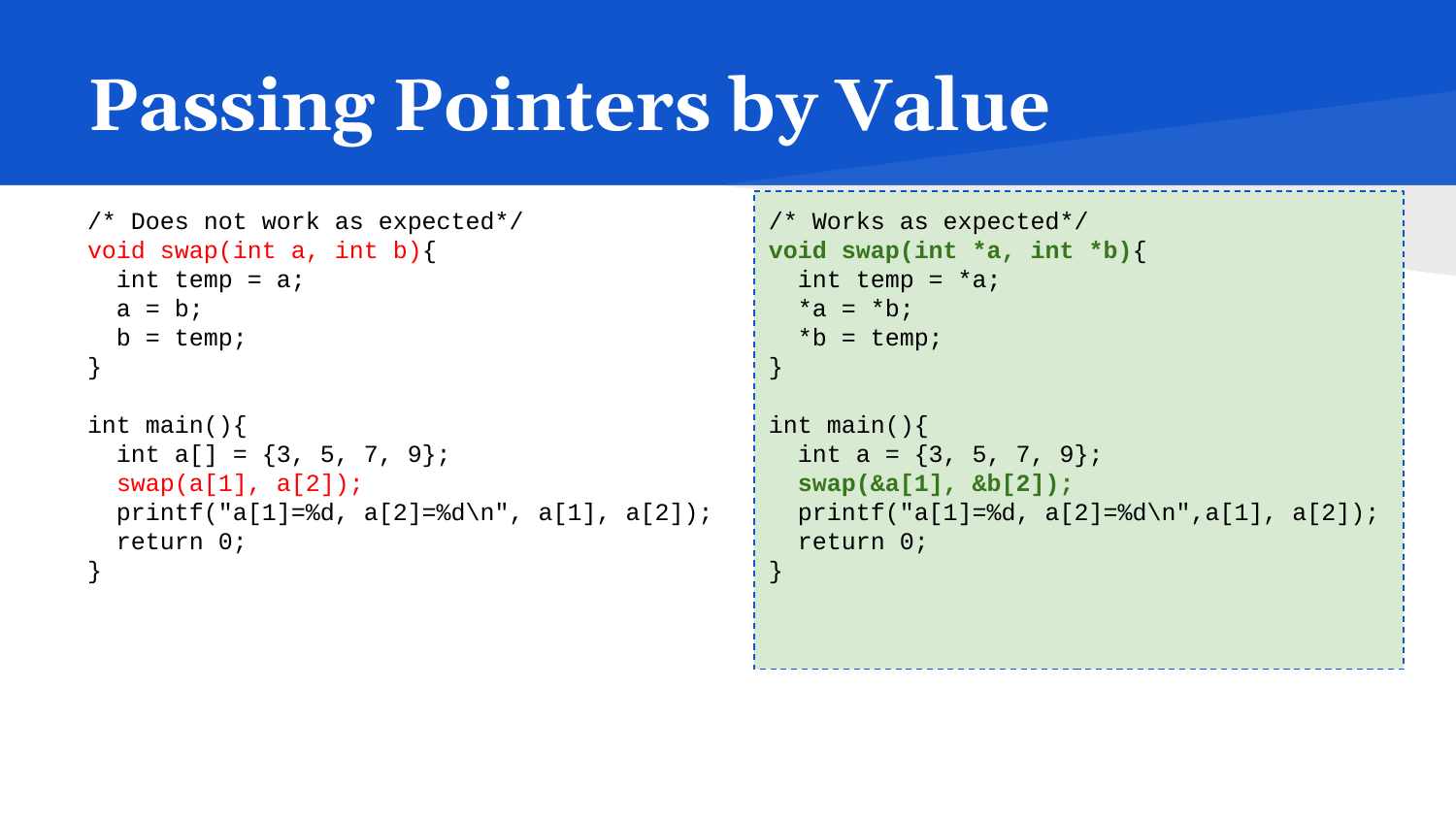

# Passing Pointers by Value
/* Does not work as expected*/
void swap(int a, int b){
  int temp = a;
  a = b;
  b = temp;
}
int main(){
  int a[] = {3, 5, 7, 9};
  swap(a[1], a[2]);
  printf("a[1]=%d, a[2]=%d\n", a[1], a[2]);
  return 0;
}

/* Works as expected*/
void swap(int *a, int *b){
  int temp = *a;
  *a = *b;
  *b = temp;
}
int main(){
  int a = {3, 5, 7, 9};
  swap(&a[1], &b[2]);
  printf("a[1]=%d, a[2]=%d\n",a[1], a[2]);
  return 0;
}